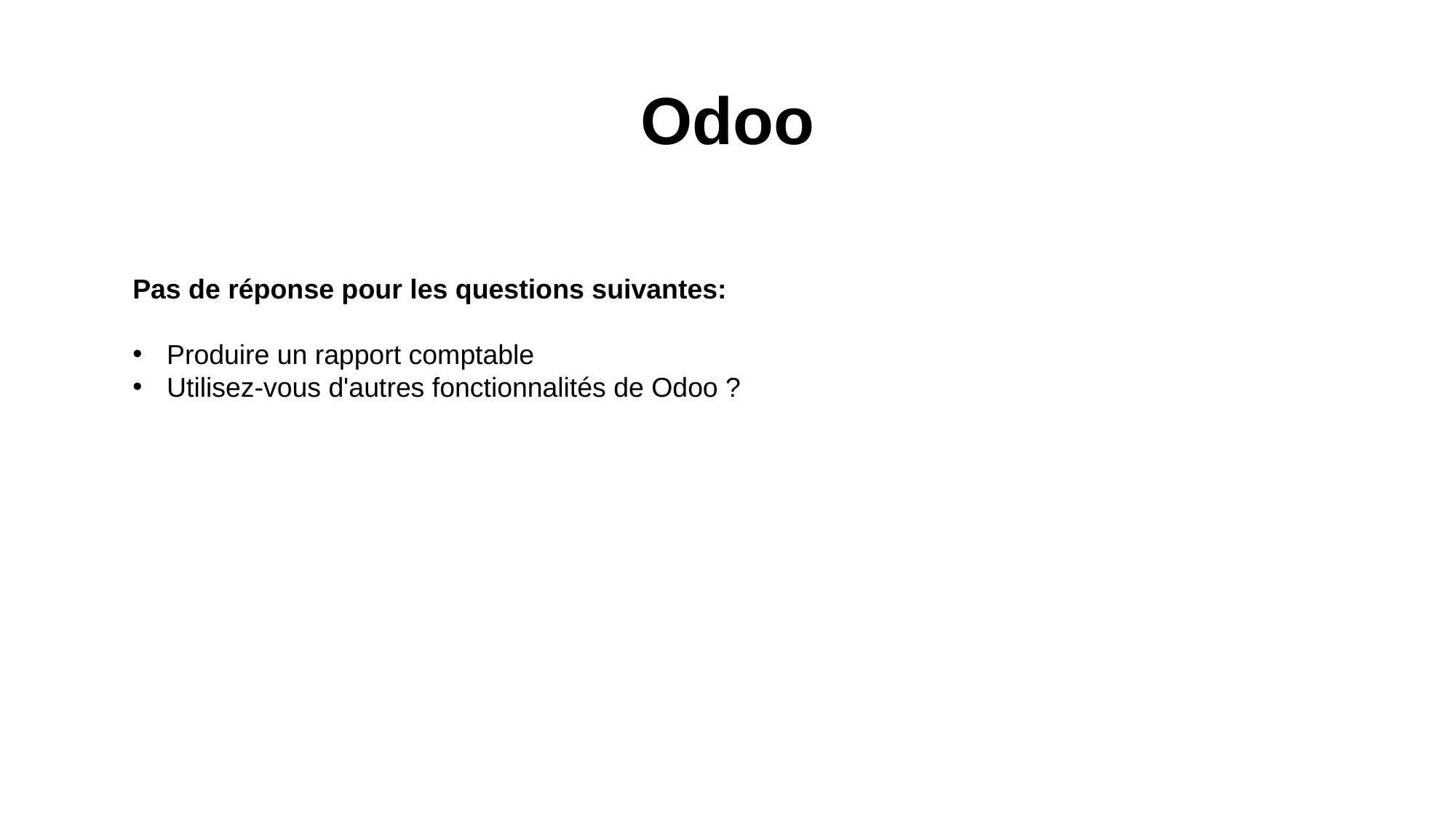

# Odoo
Pas de réponse pour les questions suivantes:

Produire un rapport comptable
Utilisez-vous d'autres fonctionnalités de Odoo ?